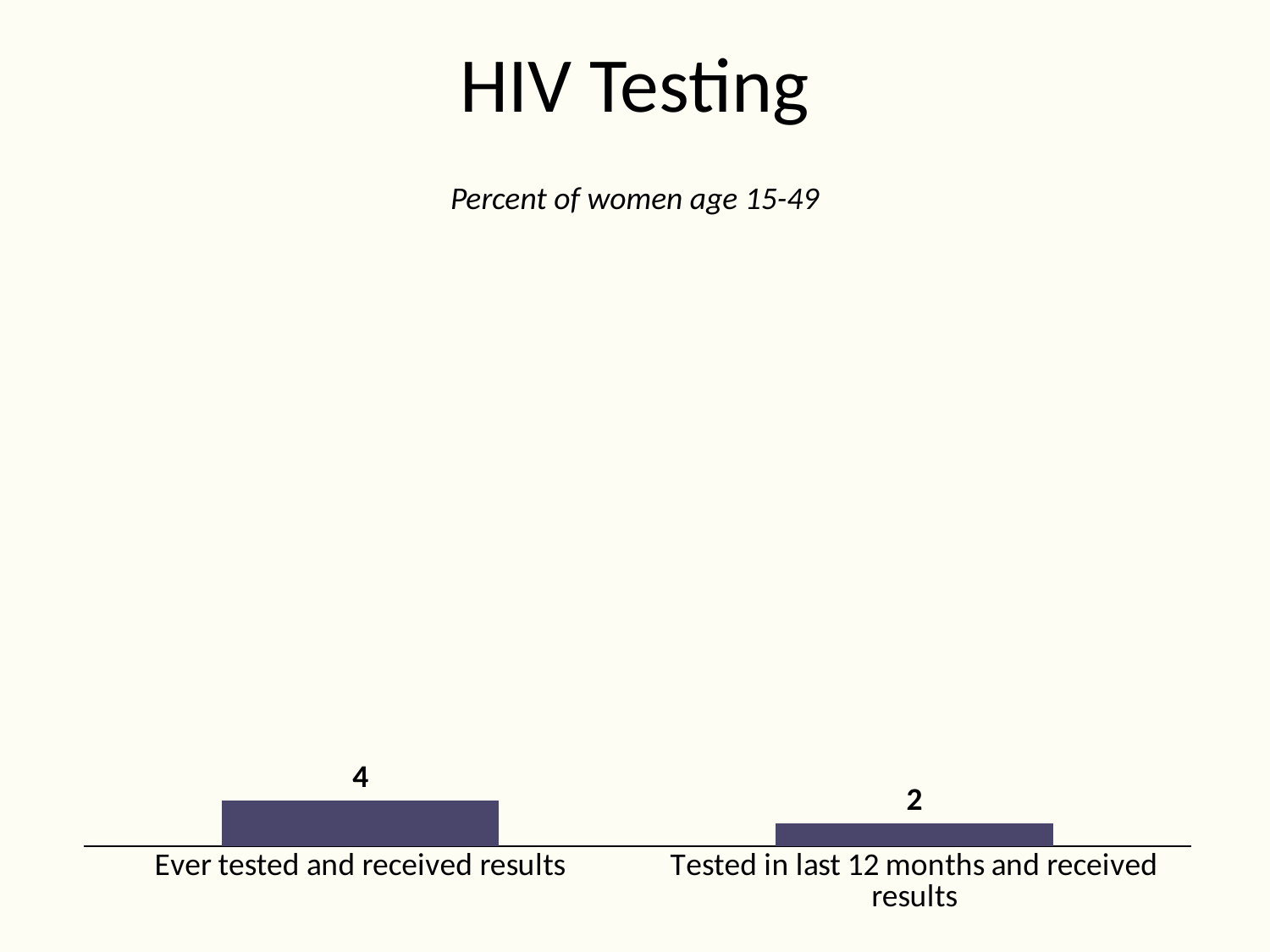

# HIV Testing
Percent of women age 15-49

### Chart

| Category | Women |
|---|---|
| Ever tested and received results | 4.0 |
| Tested in last 12 months and received results | 2.0 |